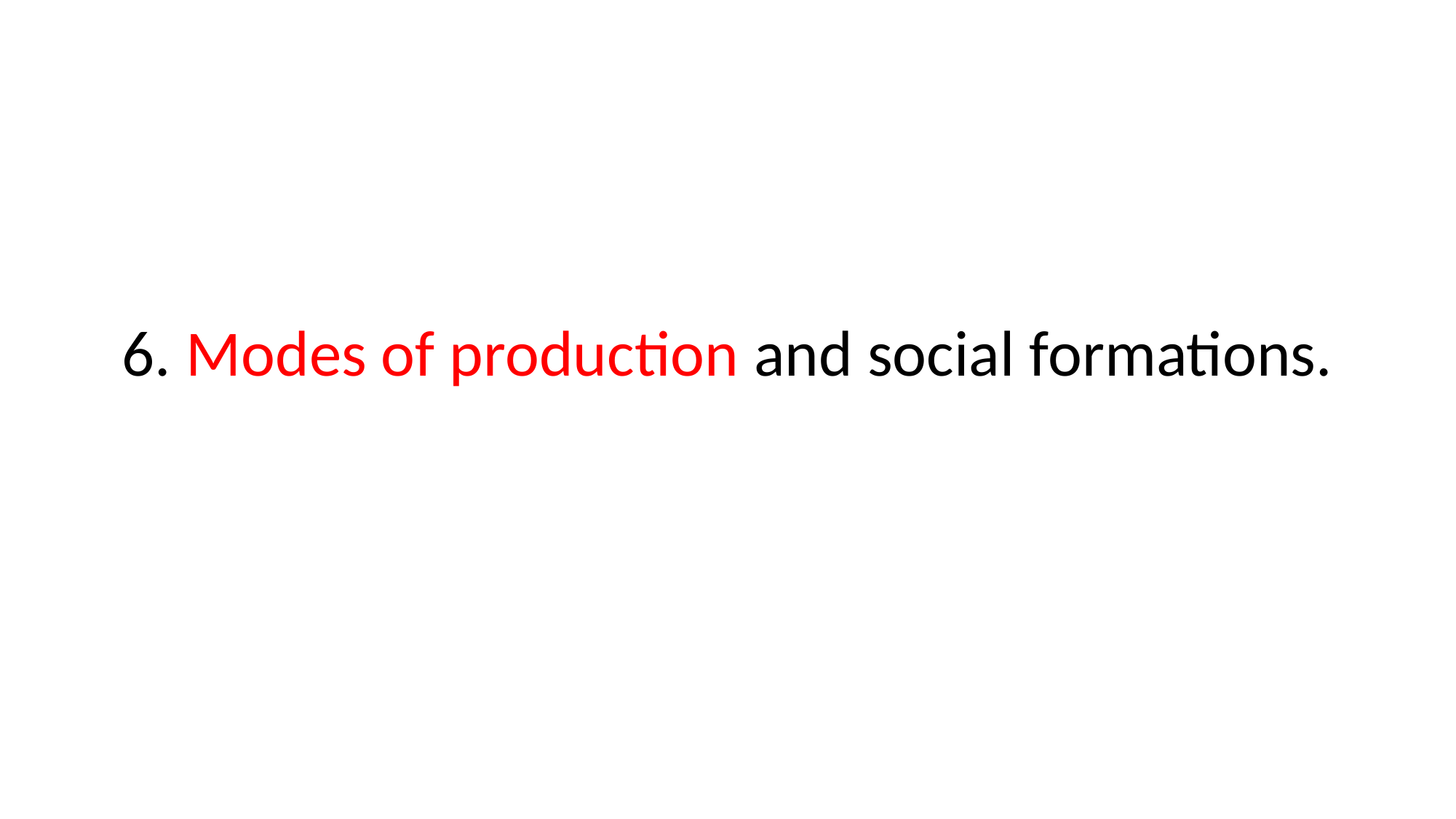

# 6. Modes of production and social formations.